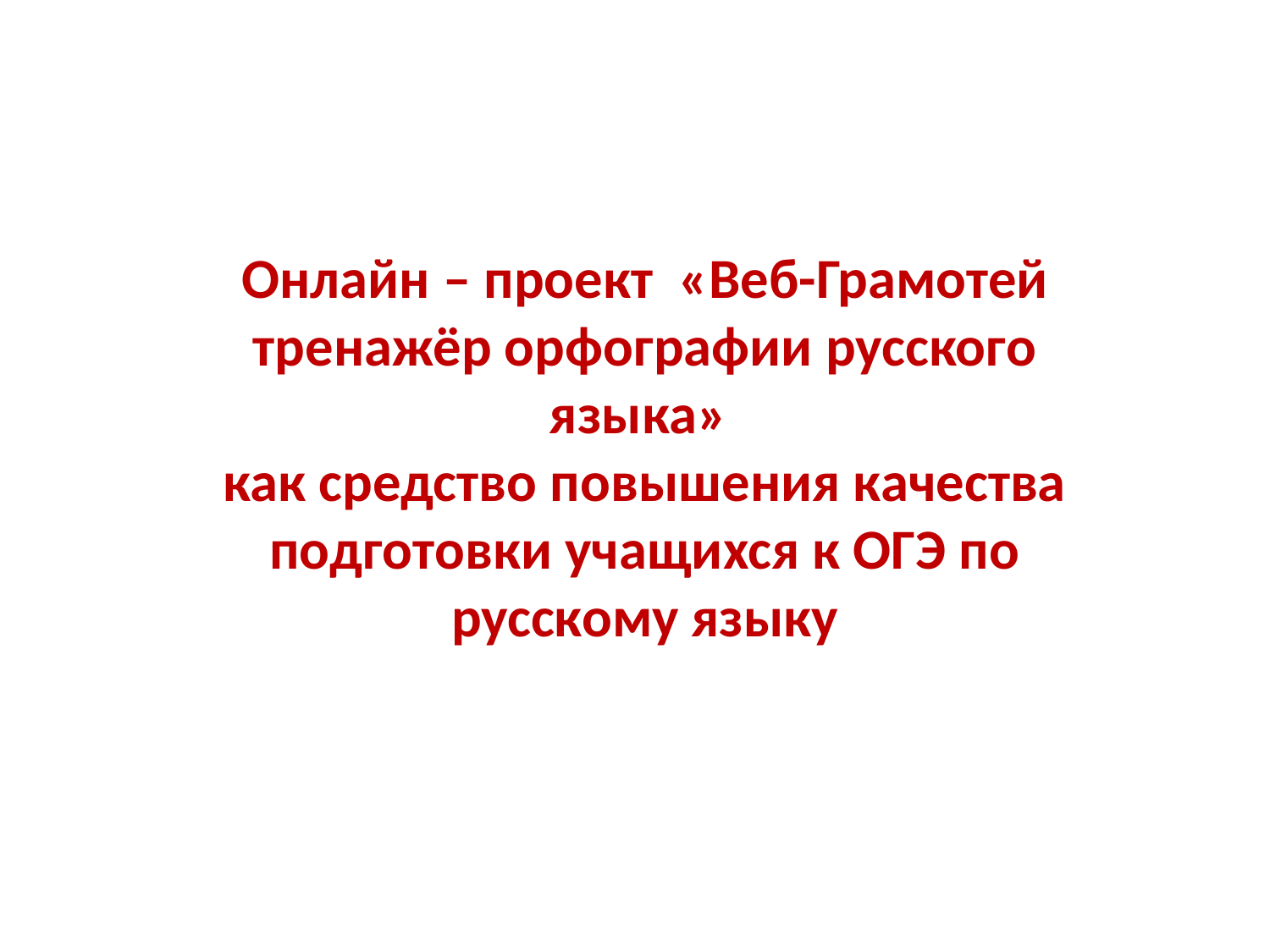

Онлайн – проект  «Веб-Грамотей тренажёр орфографии русского языка»
как средство повышения качества подготовки учащихся к ОГЭ по русскому языку